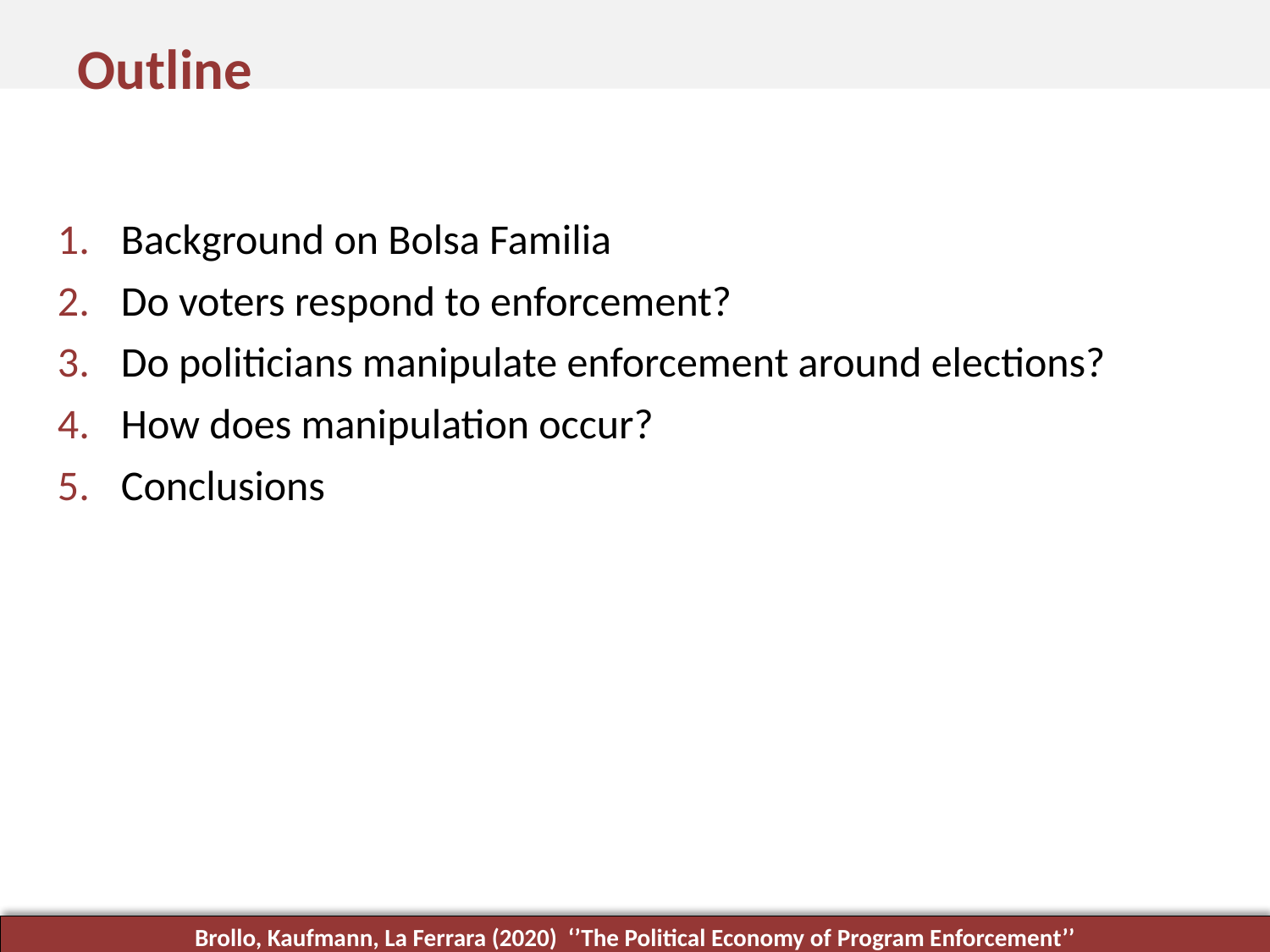

Outline
Background on Bolsa Familia
Do voters respond to enforcement?
Do politicians manipulate enforcement around elections?
How does manipulation occur?
Conclusions

Brollo, Kaufmann, La Ferrara (2020)  ‘’The Political Economy of Program Enforcement’’